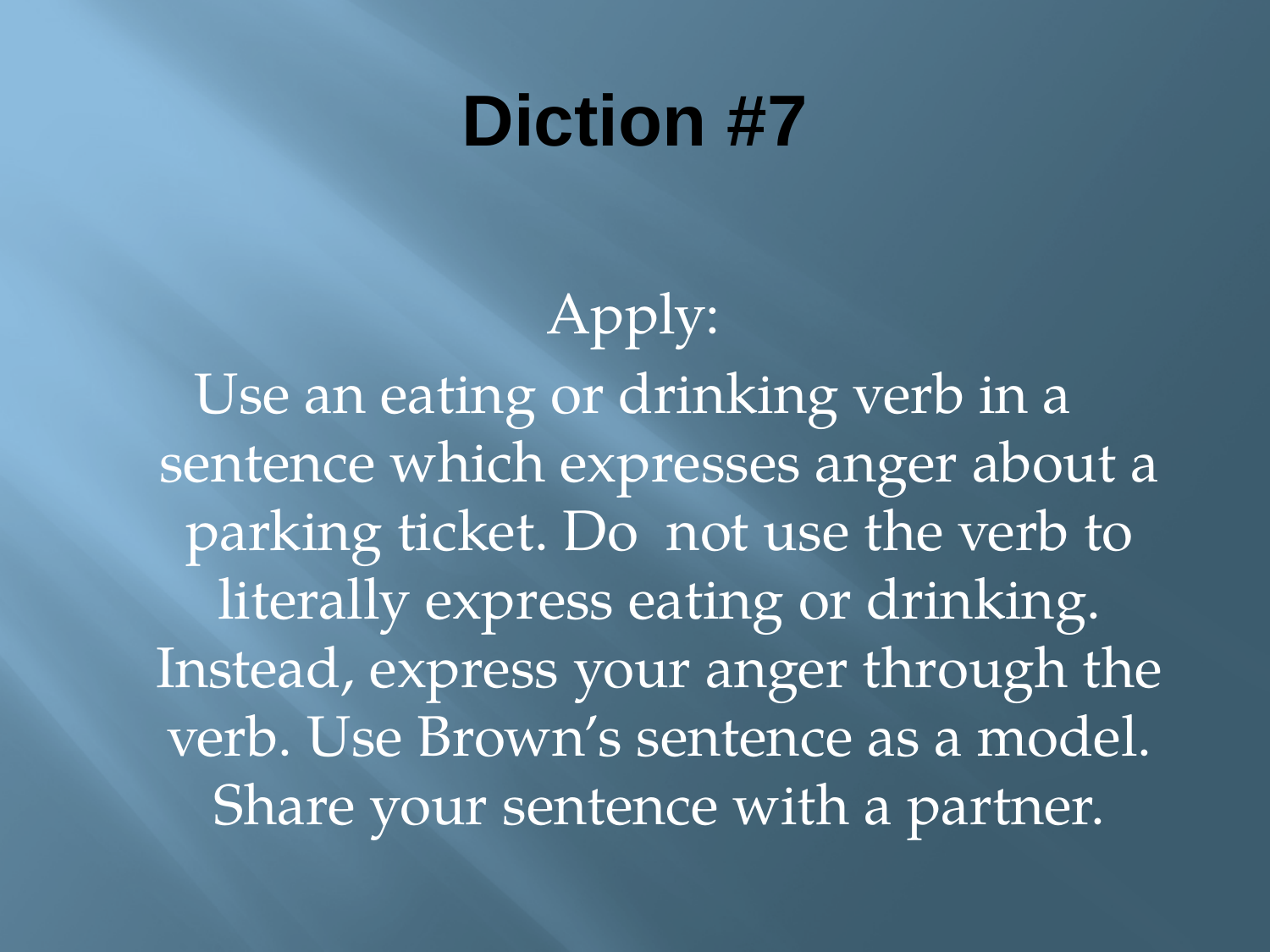

# Diction #7

Apply:
Use an eating or drinking verb in a sentence which expresses anger about a parking ticket. Do  not use the verb to literally express eating or drinking. Instead, express your anger through the verb. Use Brown’s sentence as a model. Share your sentence with a partner.